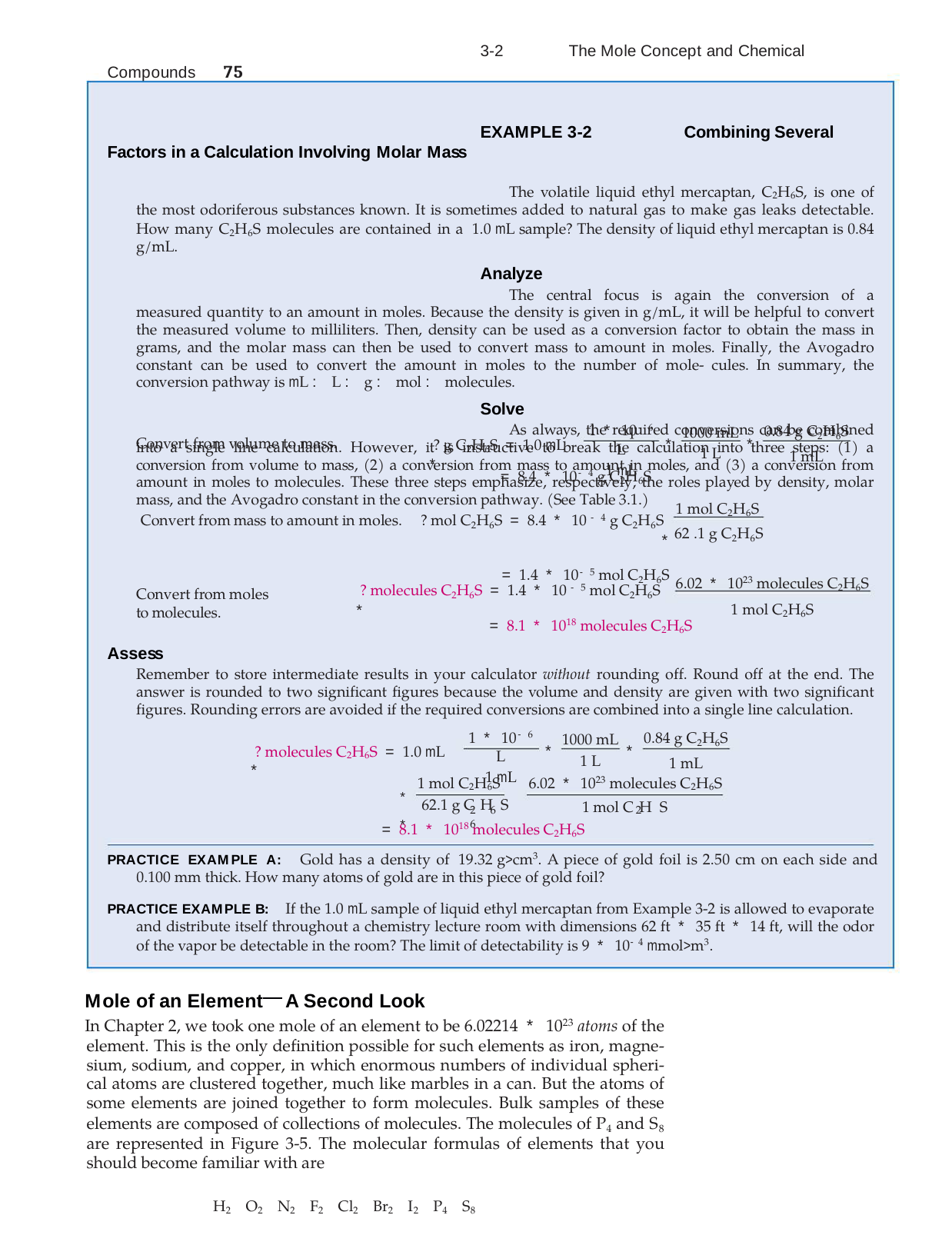

3-2	The Mole Concept and Chemical Compounds	75

EXAMPLE 3-2	Combining Several Factors in a Calculation Involving Molar Mass

The volatile liquid ethyl mercaptan, C2H6S, is one of the most odoriferous substances known. It is sometimes added to natural gas to make gas leaks detectable. How many C2H6S molecules are contained in a  1.0 mL sample? The density of liquid ethyl mercaptan is 0.84 g/mL.
Analyze
The central focus is again the conversion of a measured quantity to an amount in moles. Because the density is given in g/mL, it will be helpful to convert the measured volume to milliliters. Then, density can be used as a conversion factor to obtain the mass in grams, and the molar mass can then be used to convert mass to amount in moles. Finally, the Avogadro constant can be used to convert the amount in moles to the number of mole- cules. In summary, the conversion pathway is mL : L : g : mol : molecules.
Solve
As always, the required conversions can be combined into a single line calculation. However, it is instructive to break the calculation into three steps: (1) a conversion from volume to mass, (2) a conversion from mass to amount in moles, and (3) a conversion from amount in moles to molecules. These three steps emphasize, respectively, the roles played by density, molar mass, and the Avogadro constant in the conversion pathway. (See Table 3.1.)
1  *  10- 6 L
1 mL
0.84 g C2H6S
1 mL
1000 mL
1 L
 ? g C2H6S  =  1.0 mL  *
Convert from volume to mass.
*
*
  =  8.4  *  10- 4 g C2H6S

Convert from mass to amount in moles.	 ? mol C2H6S  =  8.4  *  10 - 4 g C2H6S  *
  =  1.4  *  10- 5 mol C2H6S
1 mol C2H6S
62 .1 g C2H6S
6.02  *  1023 molecules C2H6S 1 mol C2H6S
 ? molecules C2H6S  =  1.4  *  10 - 5 mol C2H6S  *
Convert from moles to molecules.
  =  8.1  *  1018 molecules C2H6S
Assess
Remember to store intermediate results in your calculator without rounding off. Round off at the end. The answer is rounded to two significant figures because the volume and density are given with two significant figures. Rounding errors are avoided if the required conversions are combined into a single line calculation.
1  *  10- 6 L
1 mL
0.84 g C2H6S
1 mL
1000 mL
1 L
 ? molecules C2H6S  =  1.0 mL  *
*
*
1 mol C2H6S	6.02  *  1023 molecules C2H6S
*  62.1 g C H  S  *
1 mol C H  S
2     6	2     6
=  8.1  *  1018 molecules C2H6S
PRACTICE  EXAMPLE  A:    Gold has a density of  19.32 g>cm3. A piece of gold foil is 2.50 cm on each side and 0.100 mm thick. How many atoms of gold are in this piece of gold foil?

PRACTICE EXAMPLE B:    If the 1.0 mL sample of liquid ethyl mercaptan from Example 3-2 is allowed to evaporate and distribute itself throughout a chemistry lecture room with dimensions 62 ft  *  35 ft  *  14 ft, will the odor of the vapor be detectable in the room? The limit of detectability is 9  *  10-4 mmol>m3.

Mole of an Element    A Second Look
In Chapter 2, we took one mole of an element to be 6.02214  *  1023 atoms of the element. This is the only definition possible for such elements as iron, magne- sium, sodium, and copper, in which enormous numbers of individual spheri- cal atoms are clustered together, much like marbles in a can. But the atoms of some elements are joined together to form molecules. Bulk samples of these elements are composed of collections of molecules. The molecules of P4 and S8 are represented in Figure 3-5. The molecular formulas of elements that you should become familiar with are
H2  O2  N2  F2  Cl2  Br2  I2  P4  S8